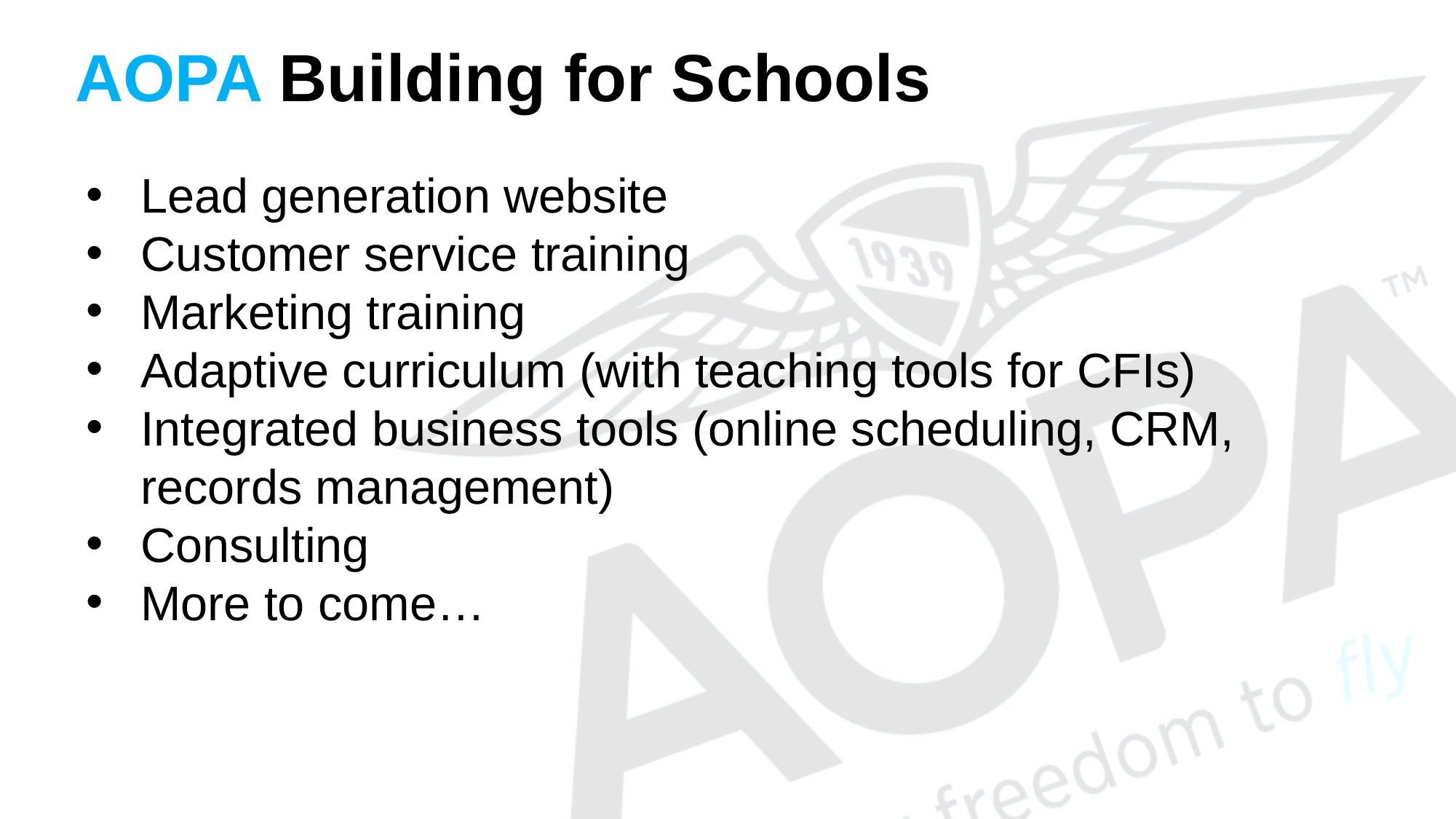

# AOPA Building for Schools
Lead generation website
Customer service training
Marketing training
Adaptive curriculum (with teaching tools for CFIs)
Integrated business tools (online scheduling, CRM, records management)
Consulting
More to come…